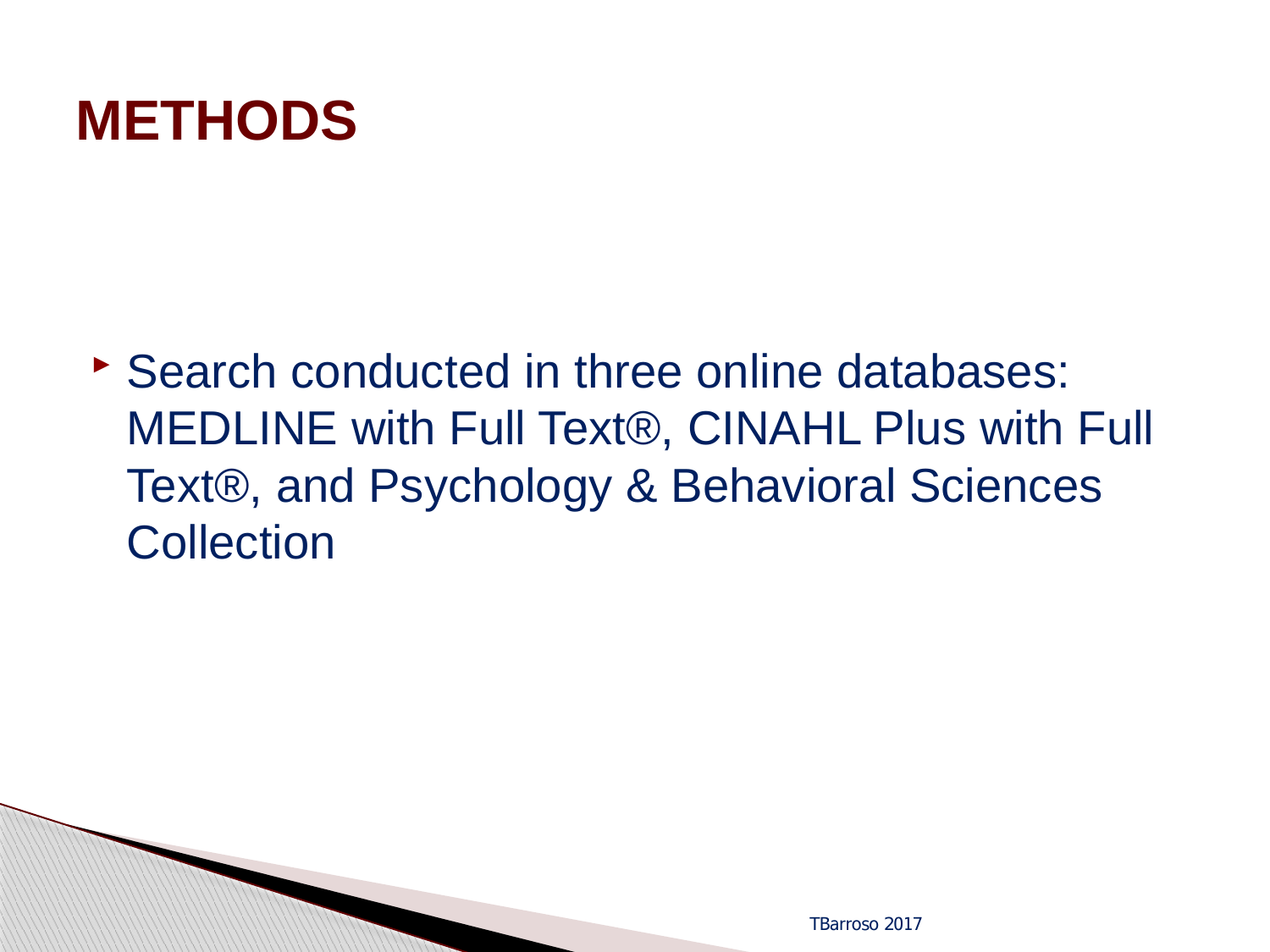

# METHODS

Search conducted in three online databases: MEDLINE with Full Text®, CINAHL Plus with Full Text®, and Psychology & Behavioral Sciences Collection
TBarroso 2017